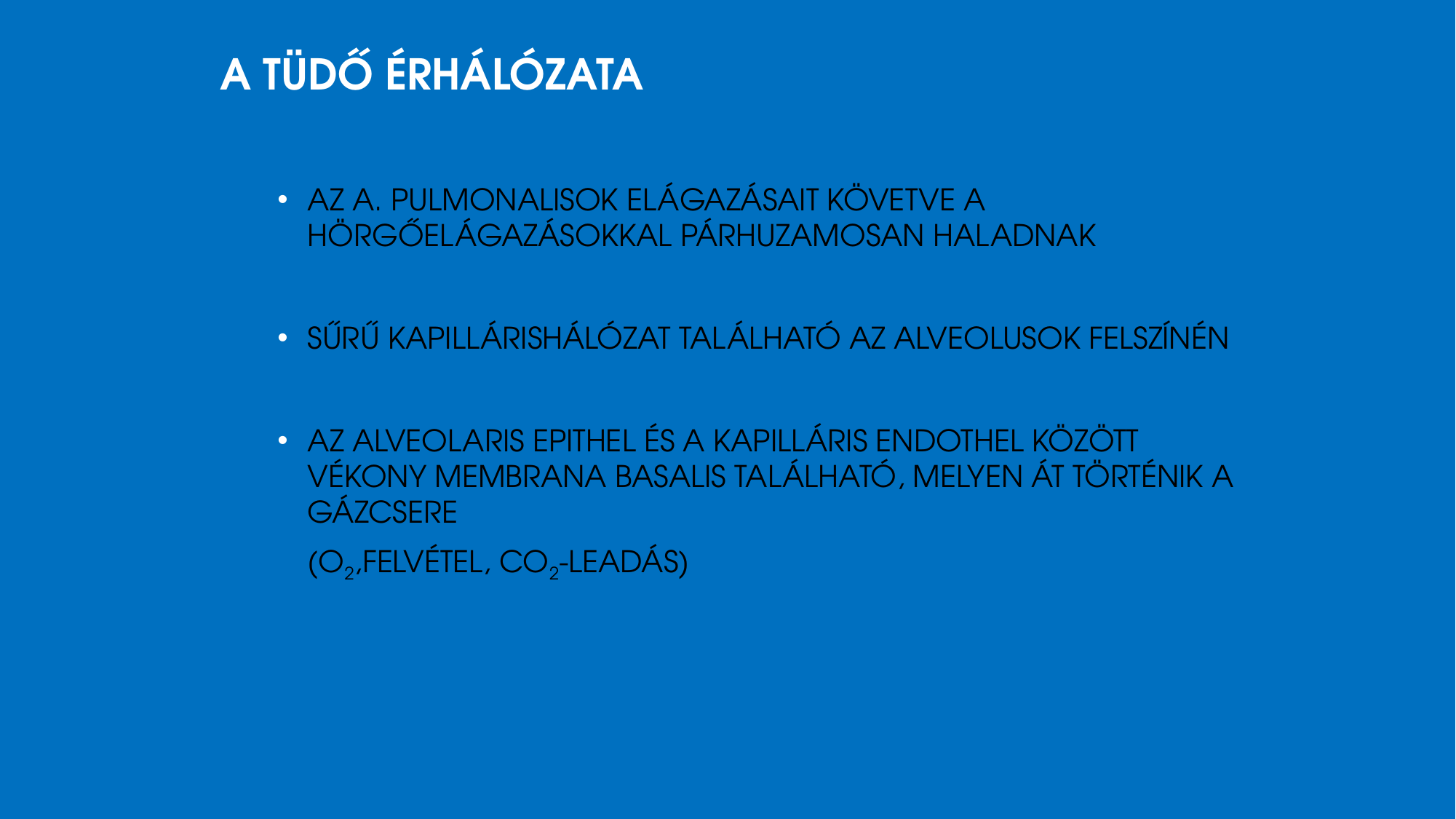

# A tüdő érhálózata
az a. pulmonalisok elágazásait követve a hörgőelágazásokkal párhuzamosan haladnak

sűrű kapillárishálózat található az alveolusok felszínén

az alveolaris epithel és a kapilláris endothel között vékony membrana basalis található, melyen át történik a gázcsere
	(O2,felvétel, CO2-leadás)